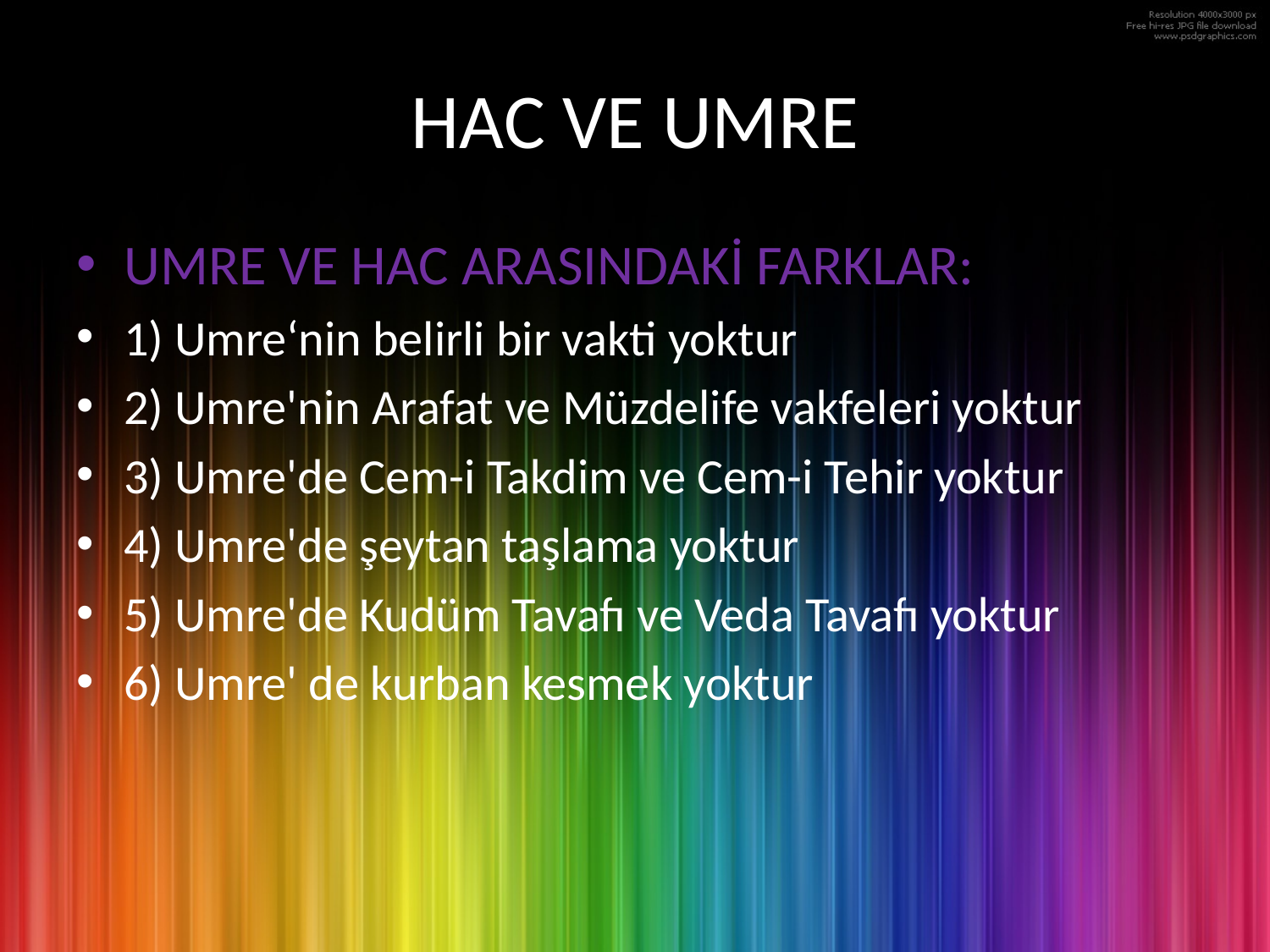

# HAC VE UMRE
UMRE VE HAC ARASINDAKİ FARKLAR:
1) Umre‘nin belirli bir vakti yoktur
2) Umre'nin Arafat ve Müzdelife vakfeleri yoktur
3) Umre'de Cem-i Takdim ve Cem-i Tehir yoktur
4) Umre'de şeytan taşlama yoktur
5) Umre'de Kudüm Tavafı ve Veda Tavafı yoktur
6) Umre' de kurban kesmek yoktur